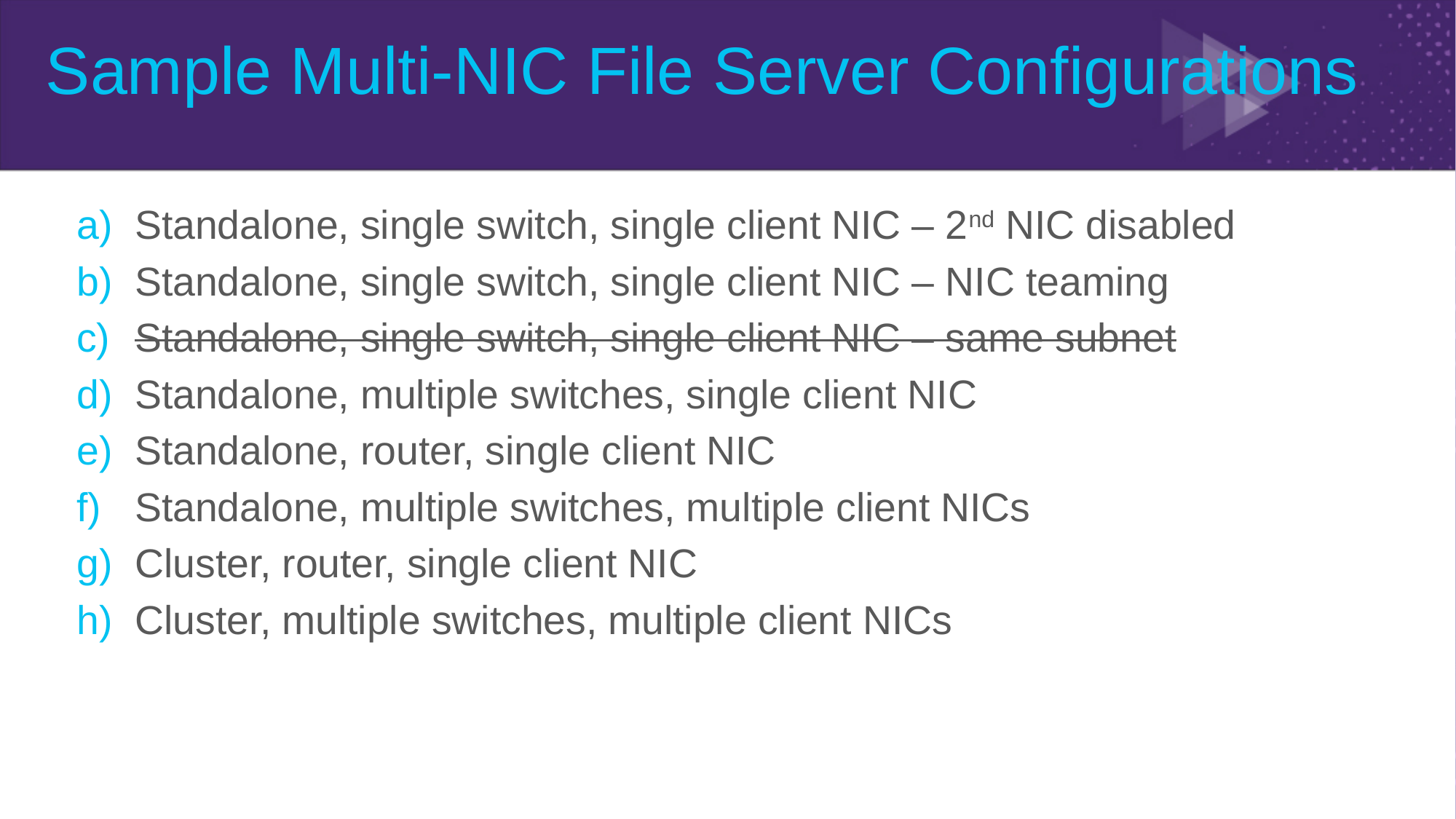

# Sample Multi-NIC File Server Configurations
Standalone, single switch, single client NIC – 2nd NIC disabled
Standalone, single switch, single client NIC – NIC teaming
Standalone, single switch, single client NIC – same subnet
Standalone, multiple switches, single client NIC
Standalone, router, single client NIC
Standalone, multiple switches, multiple client NICs
Cluster, router, single client NIC
Cluster, multiple switches, multiple client NICs